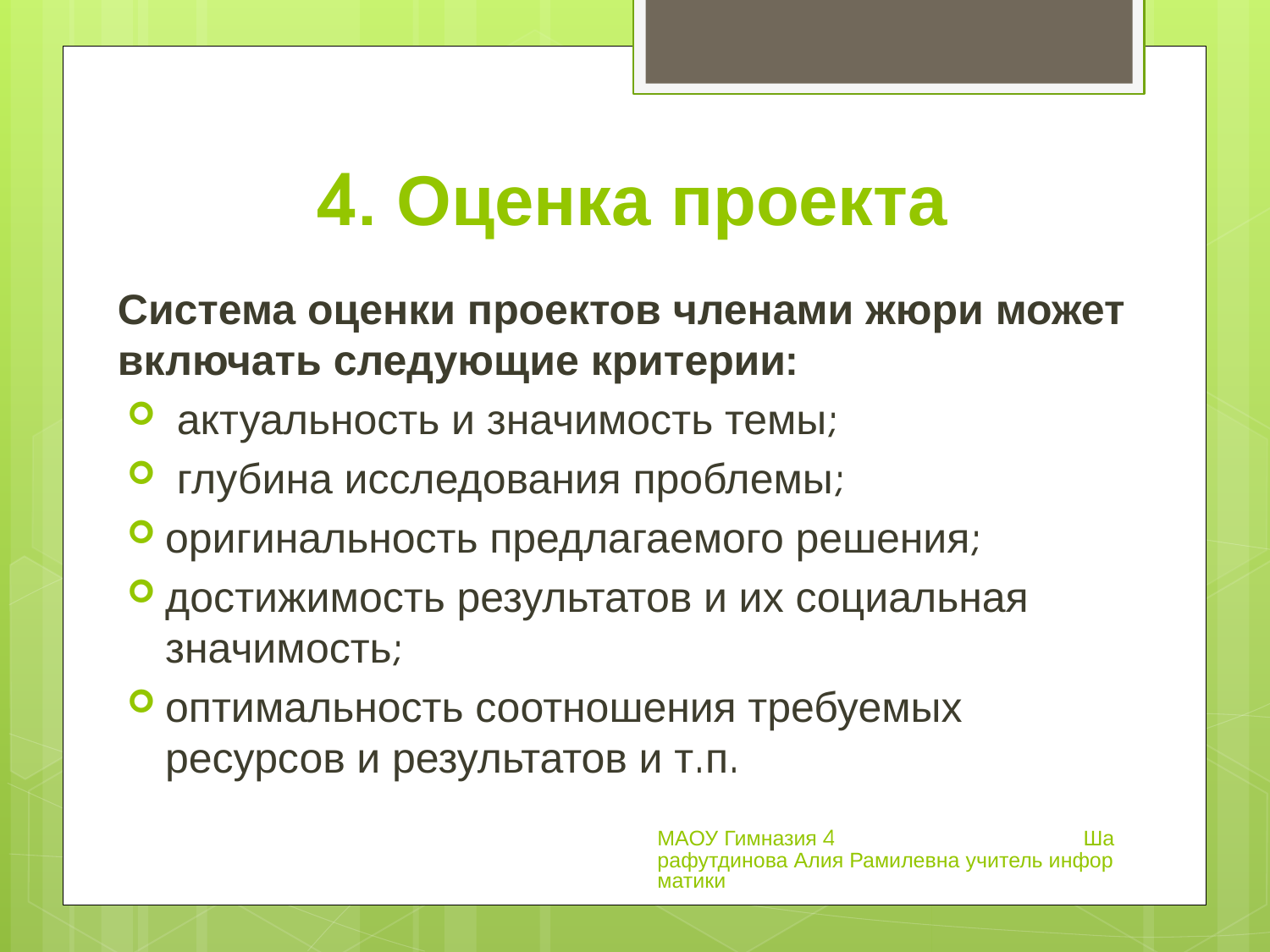

# 4. Оценка проекта
Система оценки проектов членами жюри может включать следующие критерии:
 актуальность и значимость темы;
 глубина исследования проблемы;
оригинальность предлагаемого решения;
достижимость результатов и их социальная значимость;
оптимальность соотношения требуемых ресурсов и результатов и т.п.

МАОУ Гимназия 4                                          Шарафутдинова Алия Рамилевна учитель информатики